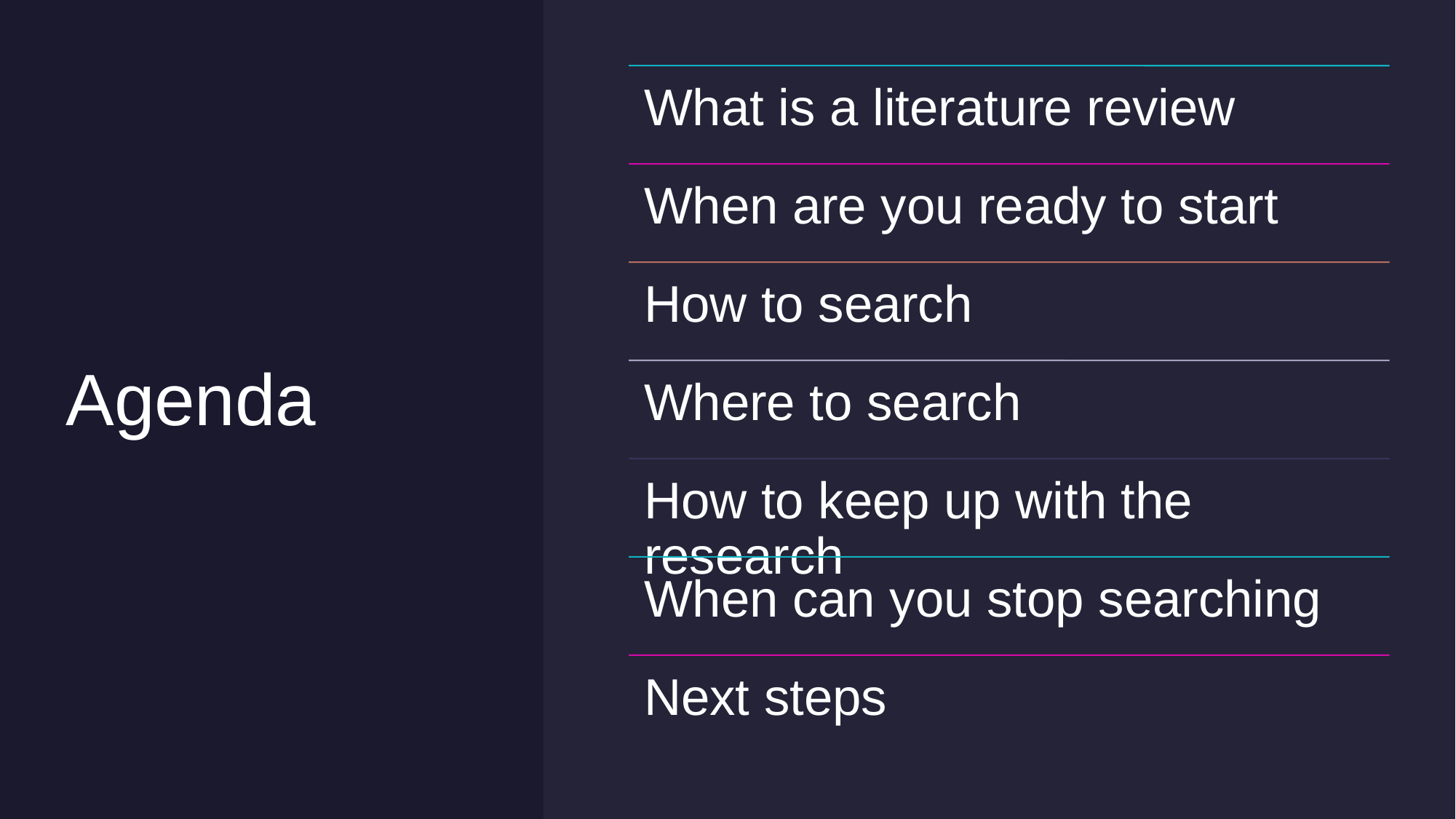

# Agenda
What is a literature review
When are you ready to start
How to search
Where to search
How to keep up with the research
When can you stop searching
Next steps